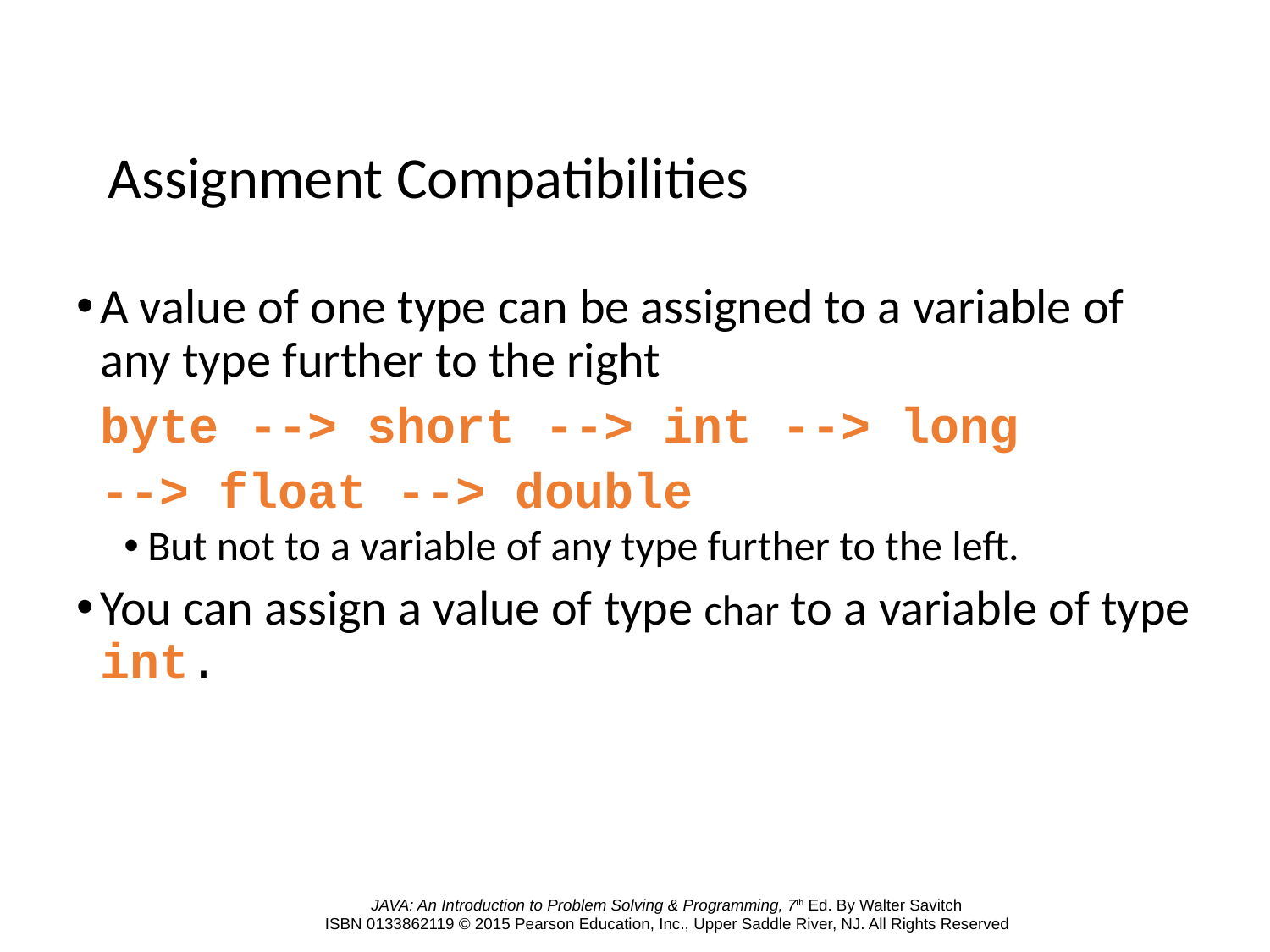

# Assignment Compatibilities
A value of one type can be assigned to a variable of any type further to the right
	byte --> short --> int --> long
	--> float --> double
But not to a variable of any type further to the left.
You can assign a value of type char to a variable of type int.